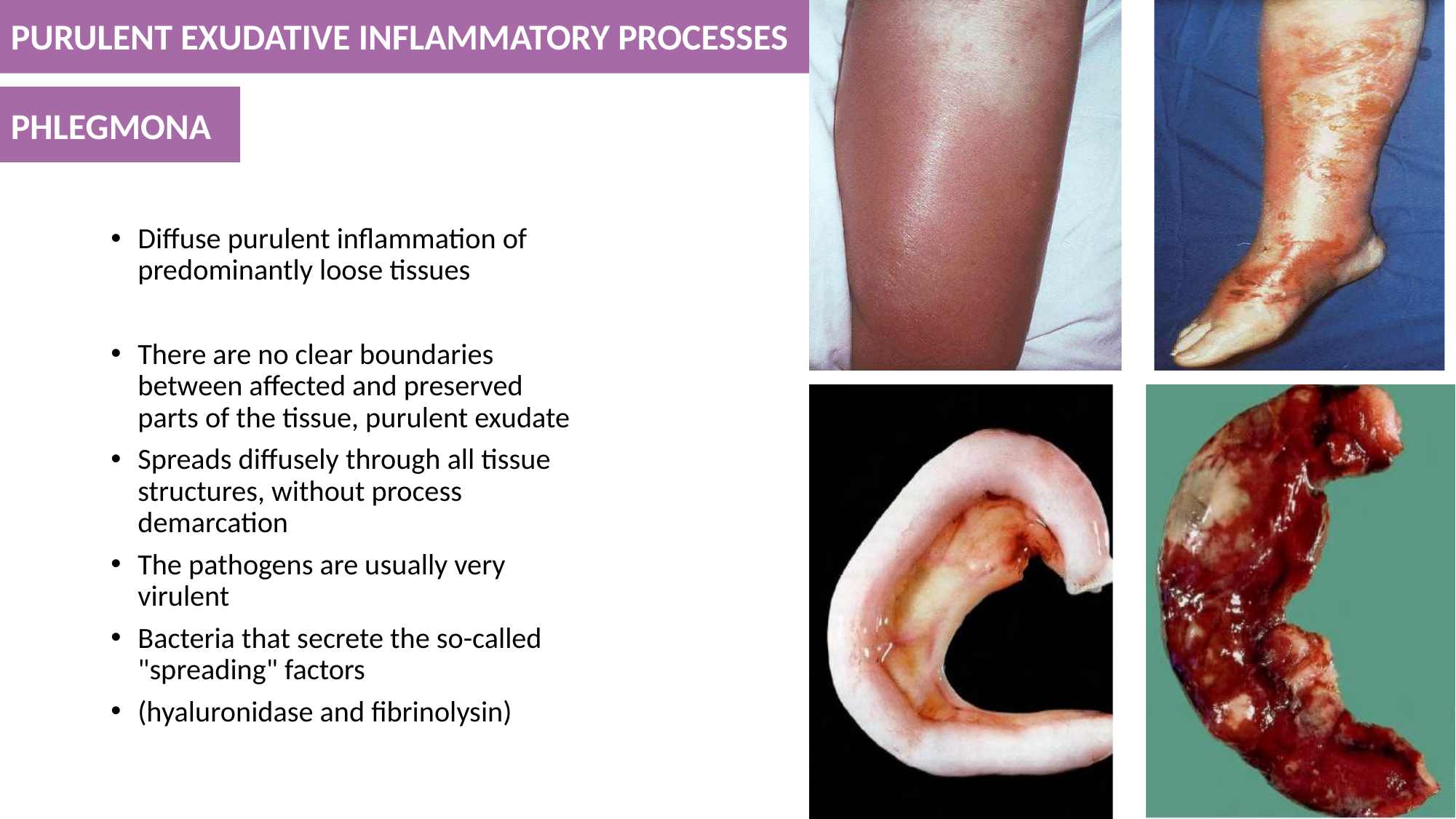

PURULENT EXUDATIVE INFLAMMATORY PROCESSES

#
PHLEGMONA
Diffuse purulent inflammation of predominantly loose tissues

There are no clear boundaries between affected and preserved parts of the tissue, purulent exudate
Spreads diffusely through all tissue structures, without process demarcation
The pathogens are usually very virulent
Bacteria that secrete the so-called "spreading" factors
(hyaluronidase and fibrinolysin)